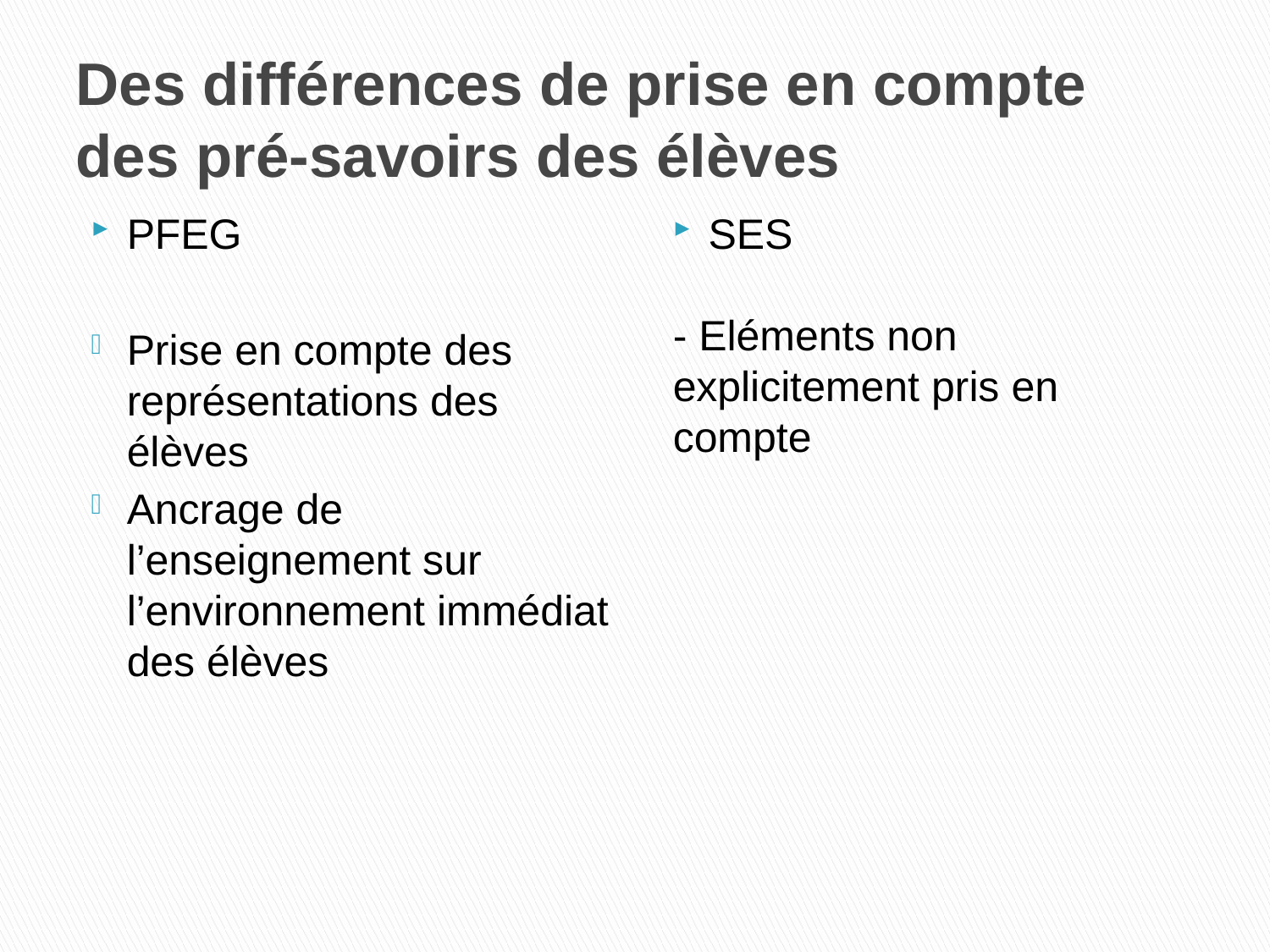

# Des différences de prise en compte des pré-savoirs des élèves
PFEG

Prise en compte des représentations des élèves
Ancrage de l’enseignement sur l’environnement immédiat des élèves
SES

- Eléments non explicitement pris en compte